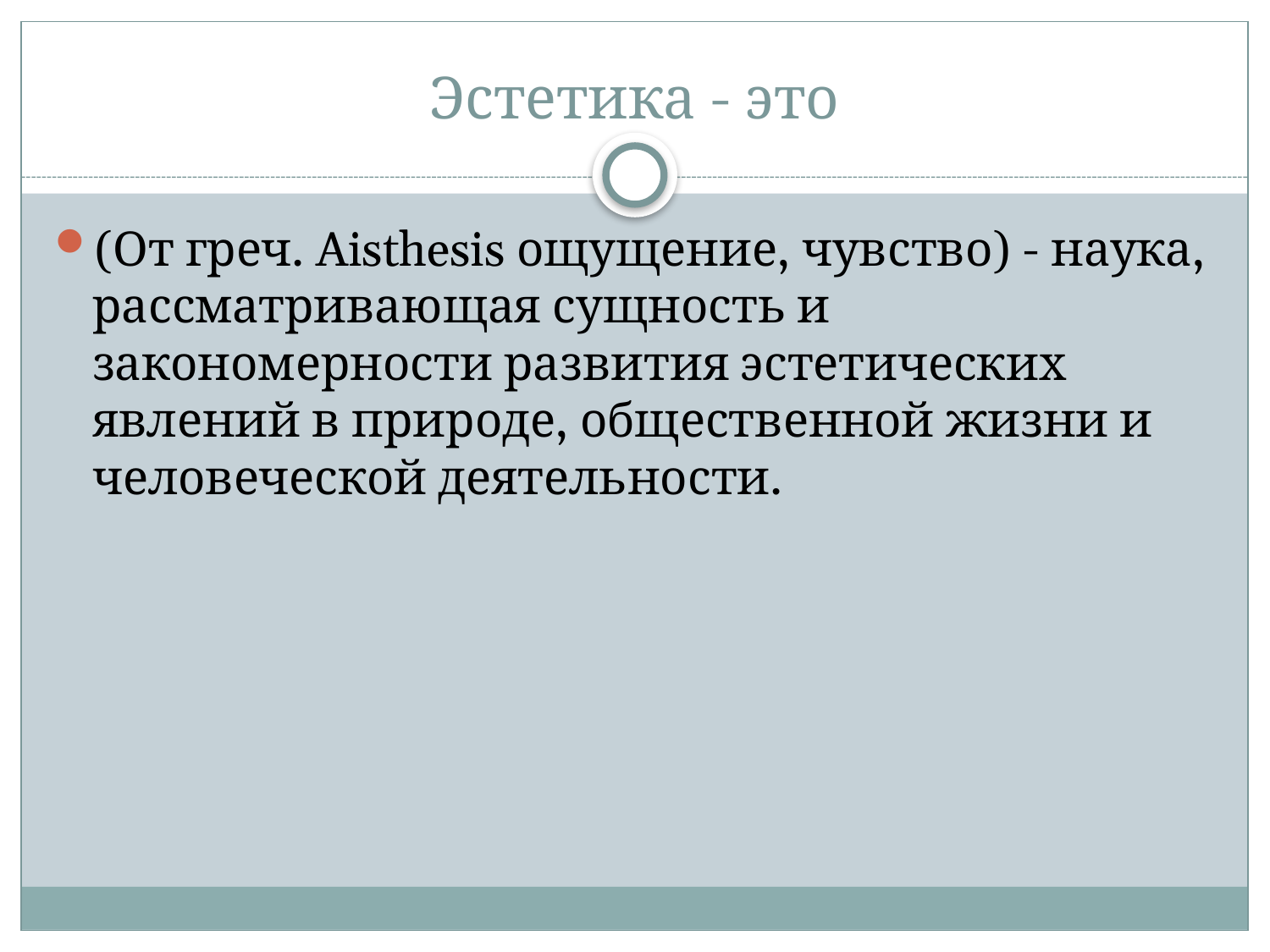

# Эстетика - это
(От греч. Aisthesis ощущение, чувство) - наука, рассматривающая сущность и закономерности развития эстетических явлений в природе, общественной жизни и человеческой деятельности.